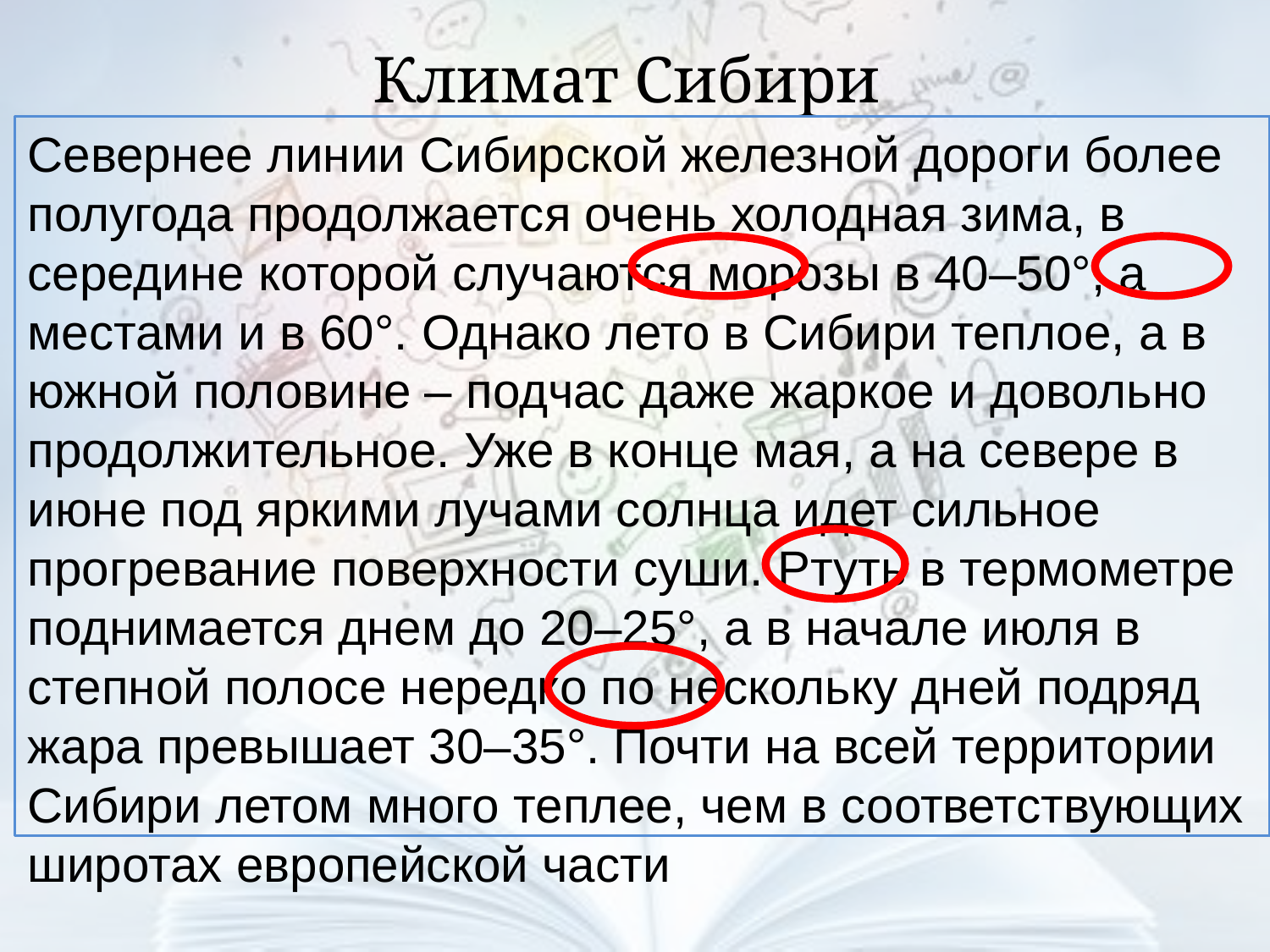

# Климат Сибири
Севернее линии Сибирской железной дороги более полугода продолжается очень холодная зима, в середине которой случаются морозы в 40–50°, а местами и в 60°. Однако лето в Сибири теплое, а в южной половине – подчас даже жаркое и довольно продолжительное. Уже в конце мая, а на севере в июне под яркими лучами солнца идет сильное прогревание поверхности суши. Ртуть в термометре поднимается днем до 20–25°, а в начале июля в степной полосе нередко по нескольку дней подряд жара превышает 30–35°. Почти на всей территории Сибири летом много теплее, чем в соответствующих широтах европейской части